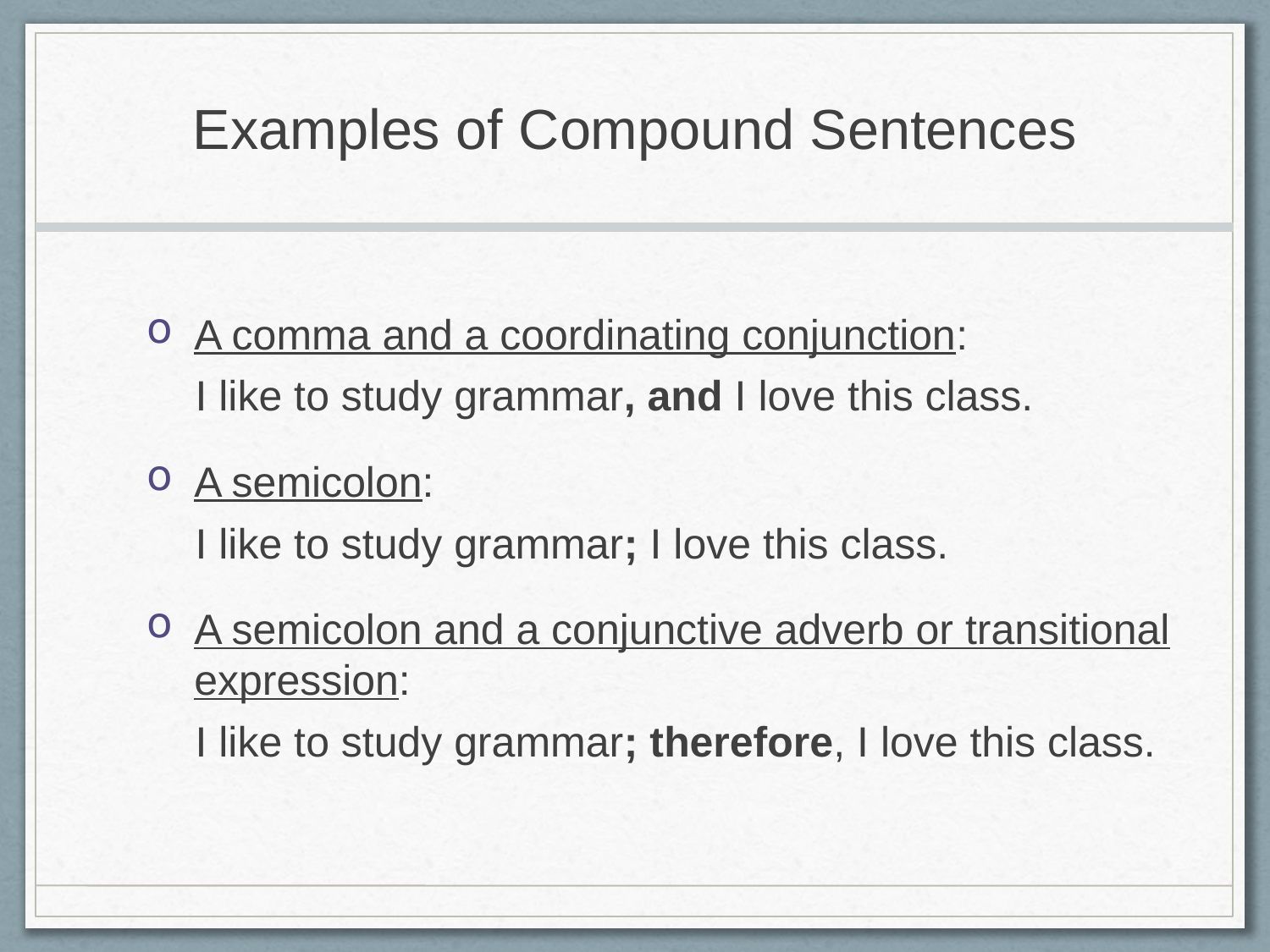

# Examples of Compound Sentences
A comma and a coordinating conjunction:
I like to study grammar, and I love this class.
A semicolon:
I like to study grammar; I love this class.
A semicolon and a conjunctive adverb or transitional expression:
I like to study grammar; therefore, I love this class.